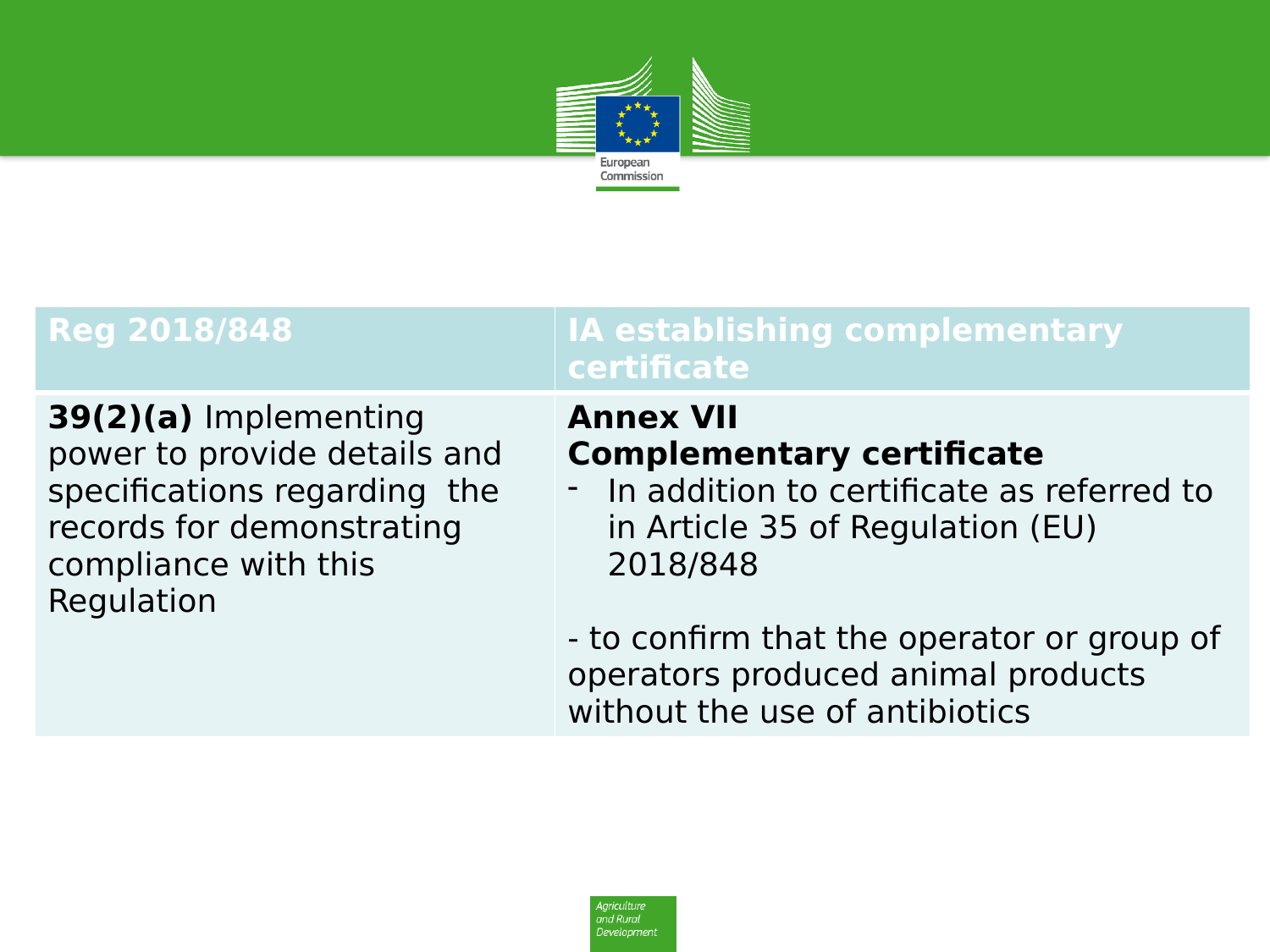

| Reg 2018/848 | IA establishing complementary certificate |
| --- | --- |
| 39(2)(a) Implementing power to provide details and specifications regarding the records for demonstrating compliance with this Regulation | Annex VII Complementary certificate In addition to certificate as referred to in Article 35 of Regulation (EU) 2018/848 - to confirm that the operator or group of operators produced animal products without the use of antibiotics |